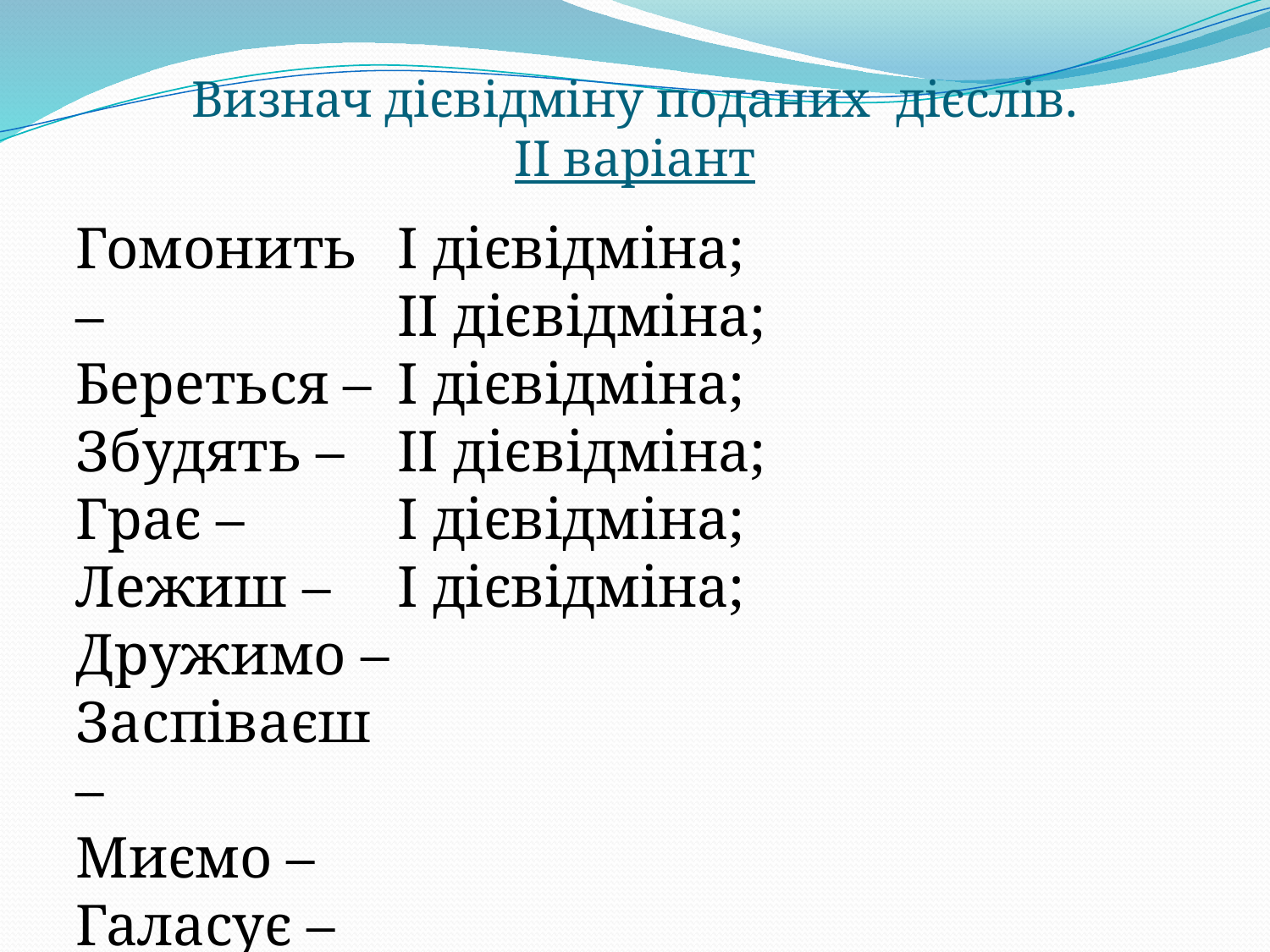

# Визнач дієвідміну поданих  дієслів. ІІ варіант
Гомонить –
Береться –
Збудять –
Грає –
Лежиш –
Дружимо –
Заспіваєш –
Миємо –
Галасує –
Стоїть –

I дієвідміна;
II дієвідміна;
I дієвідміна;
II дієвідміна;
I дієвідміна;
I дієвідміна;